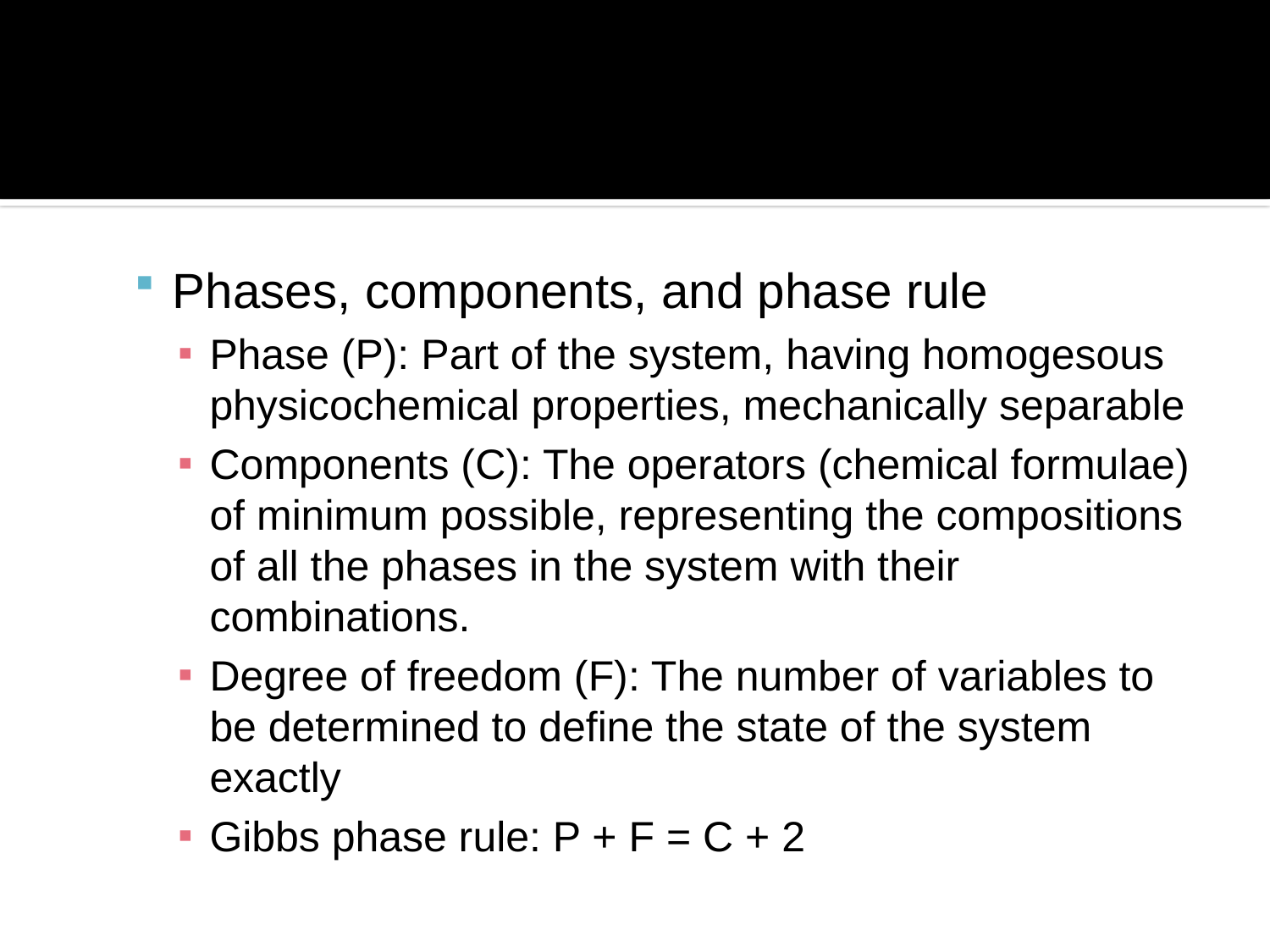

Phases, components, and phase rule
Phase (P): Part of the system, having homogesous physicochemical properties, mechanically separable
Components (C): The operators (chemical formulae) of minimum possible, representing the compositions of all the phases in the system with their combinations.
Degree of freedom (F): The number of variables to be determined to define the state of the system exactly
Gibbs phase rule: P + F = C + 2